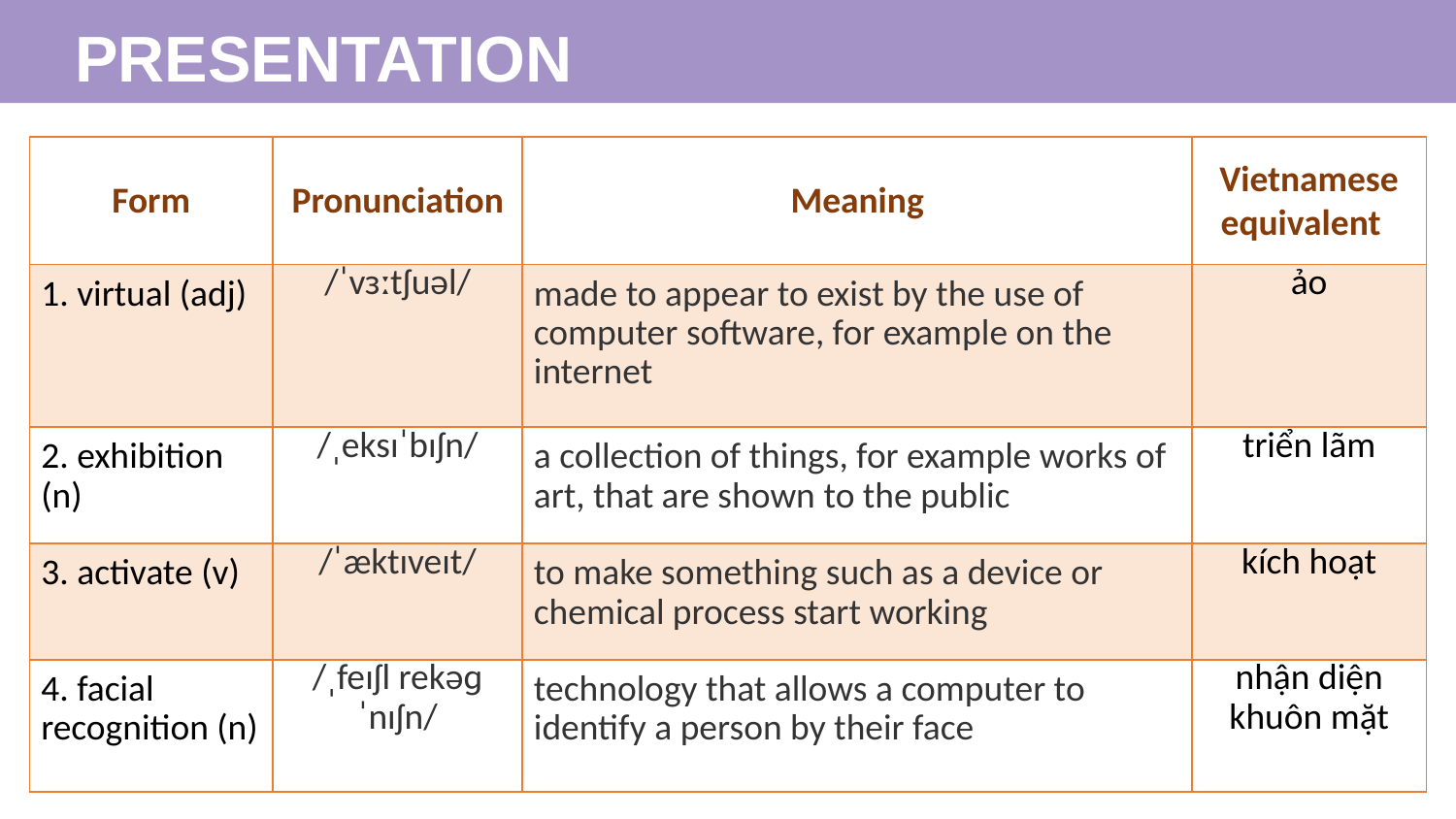

PRESENTATION
| Form | Pronunciation | Meaning | Vietnamese equivalent |
| --- | --- | --- | --- |
| 1. virtual (adj) | /ˈvɜːtʃuəl/ | made to appear to exist by the use of computer software, for example on the internet | ảo |
| 2. exhibition (n) | /ˌeksɪˈbɪʃn/ | a collection of things, for example works of art, that are shown to the public | triển lãm |
| 3. activate (v) | /ˈæktɪveɪt/ | to make something such as a device or chemical process start working | kích hoạt |
| 4. facial recognition (n) | /ˌfeɪʃl rekəɡˈnɪʃn/ | ​technology that allows a computer to identify a person by their face | nhận diện khuôn mặt |